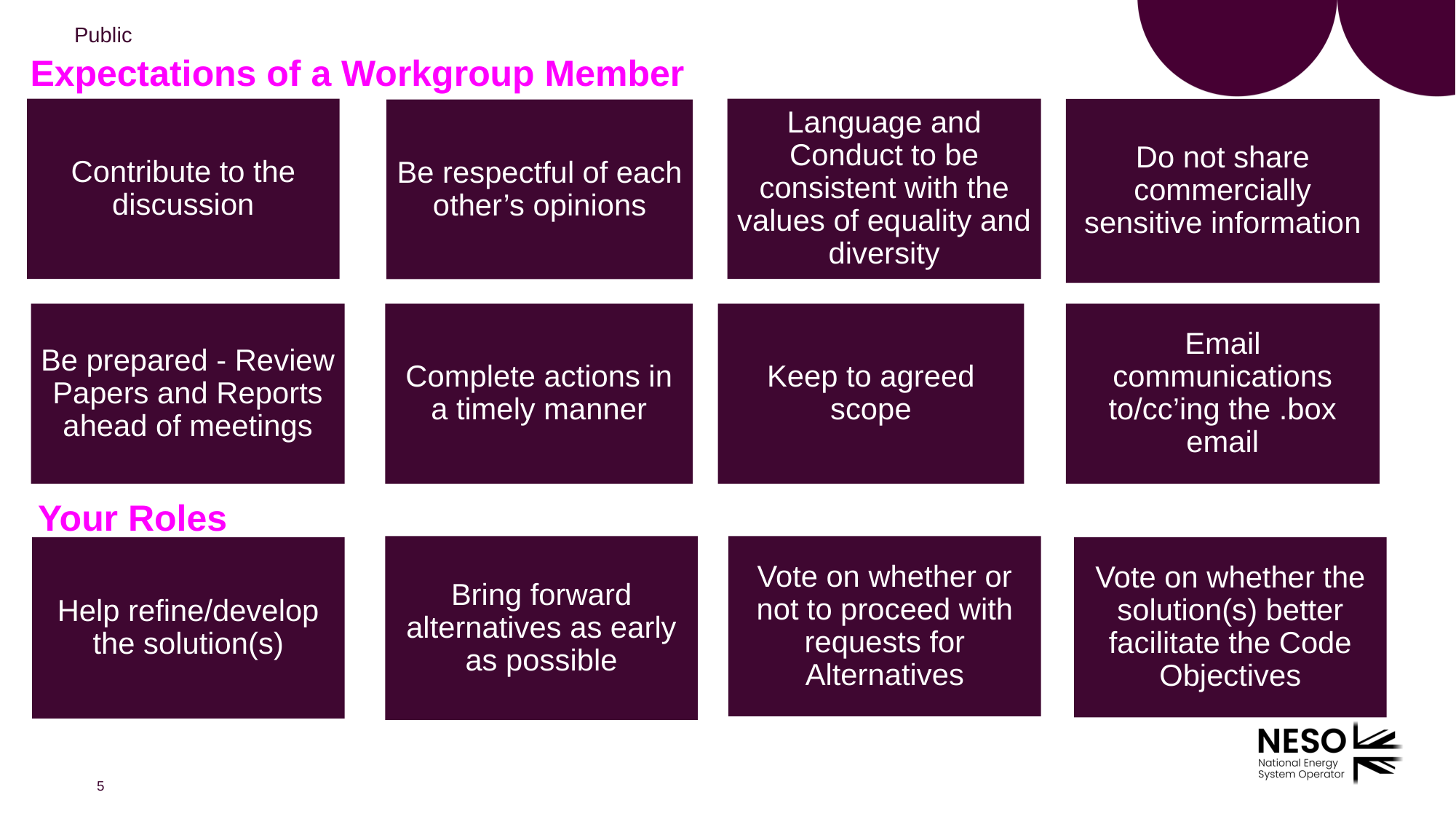

# Expectations of a Workgroup Member
Contribute to the discussion
Language and Conduct to be consistent with the values of equality and diversity
Do not share commercially sensitive information
Be respectful of each other’s opinions
Be prepared - Review Papers and Reports ahead of meetings
Complete actions in a timely manner
Keep to agreed scope
Email communications to/cc’ing the .box email
Your Roles
Bring forward alternatives as early as possible
Vote on whether or not to proceed with requests for Alternatives
Help refine/develop the solution(s)
Vote on whether the solution(s) better facilitate the Code Objectives